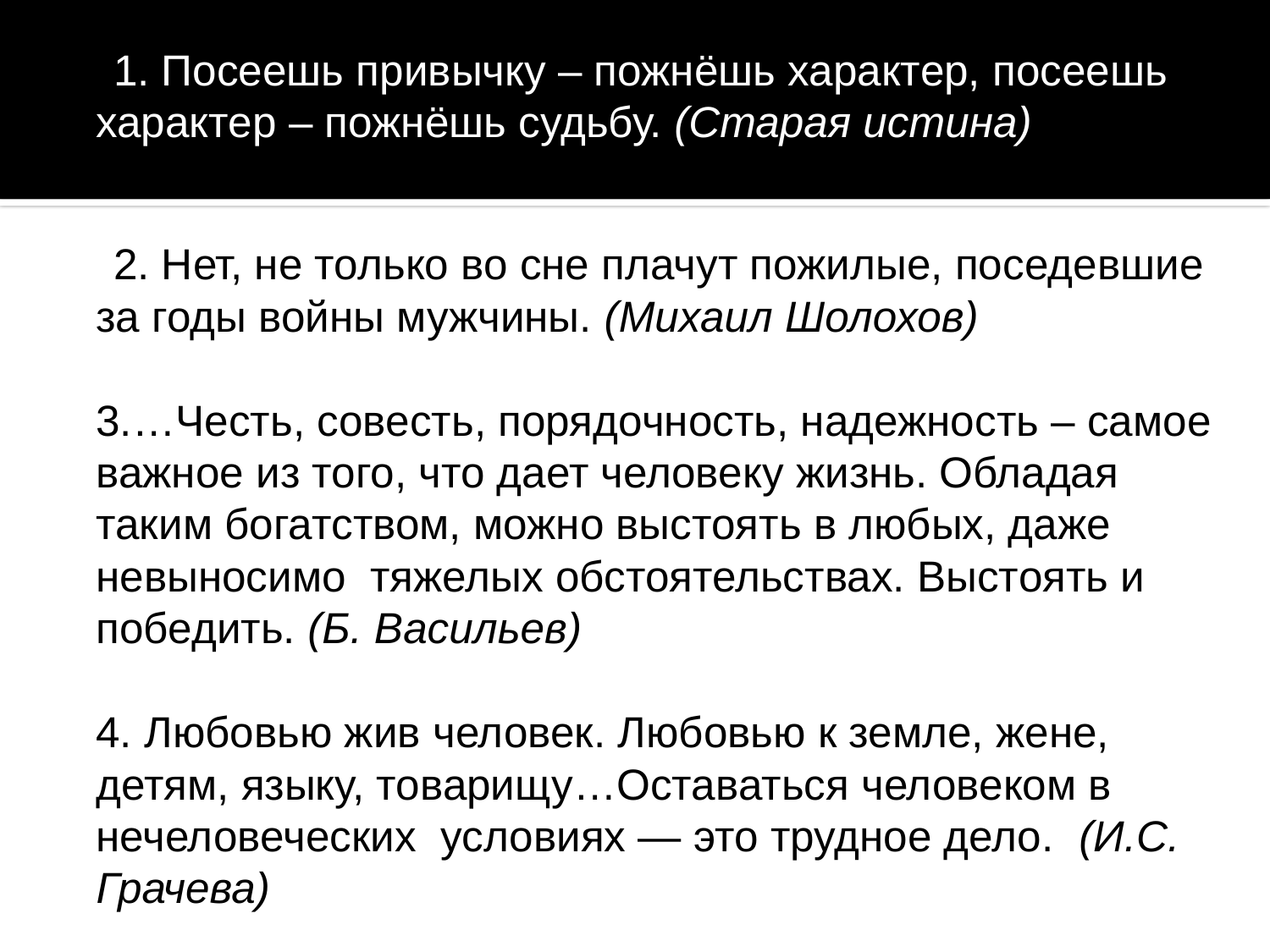

1. Посеешь привычку – пожнёшь характер, посеешь характер – пожнёшь судьбу. (Старая истина)

     2. Нет, не только во сне плачут пожилые, поседевшие за годы войны мужчины. (Михаил Шолохов)
3.…Честь, совесть, порядочность, надежность – самое  важное из того, что дает человеку жизнь. Обладая таким богатством, можно выстоять в любых, даже невыносимо  тяжелых обстоятельствах. Выстоять и победить. (Б. Васильев)
4. Любовью жив человек. Любовью к земле, жене, детям, языку, товарищу…Оставаться человеком в нечеловеческих  условиях — это трудное дело.  (И.С. Грачева)